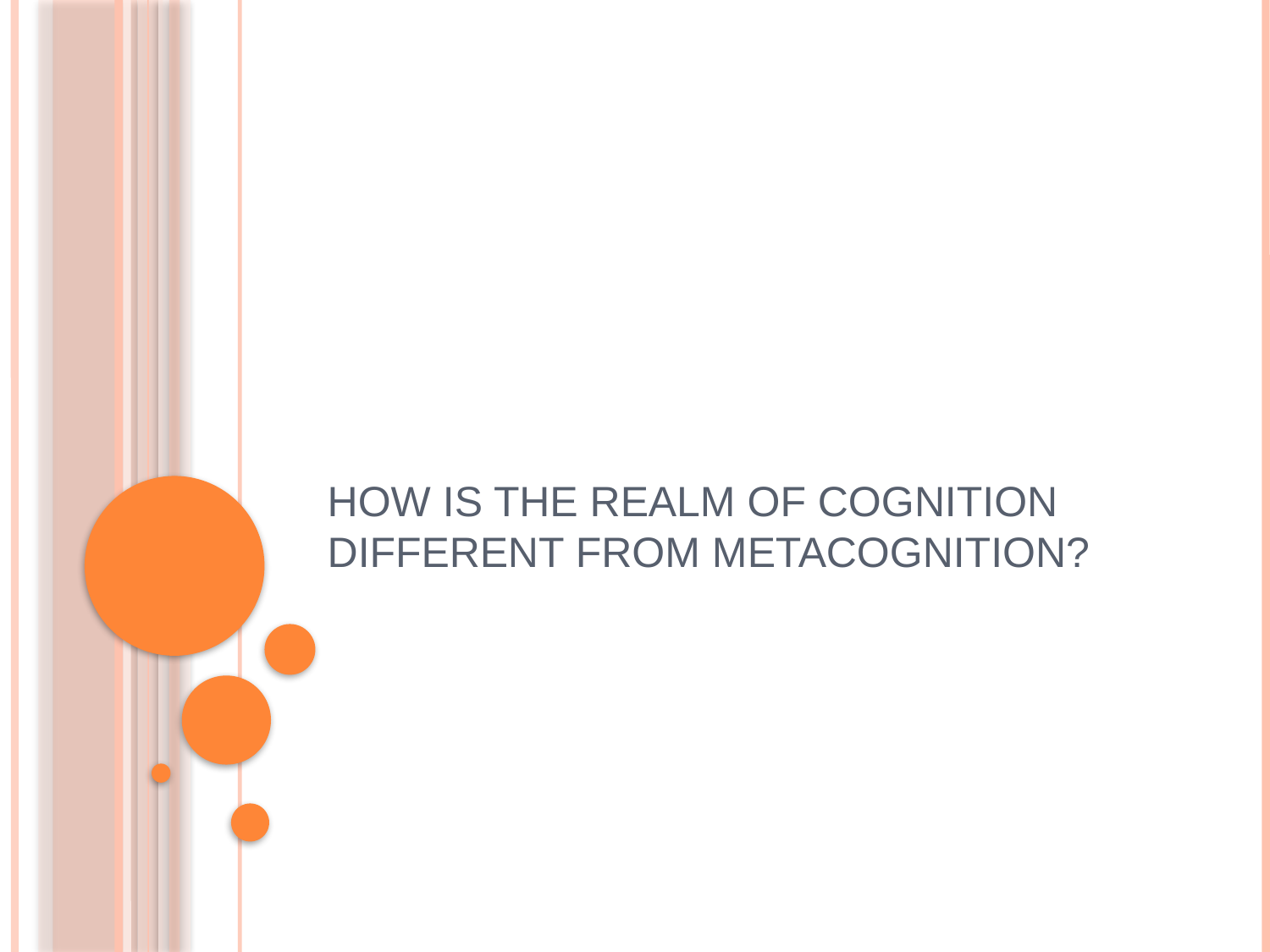

# How is the realm of cognition different from metacognition?